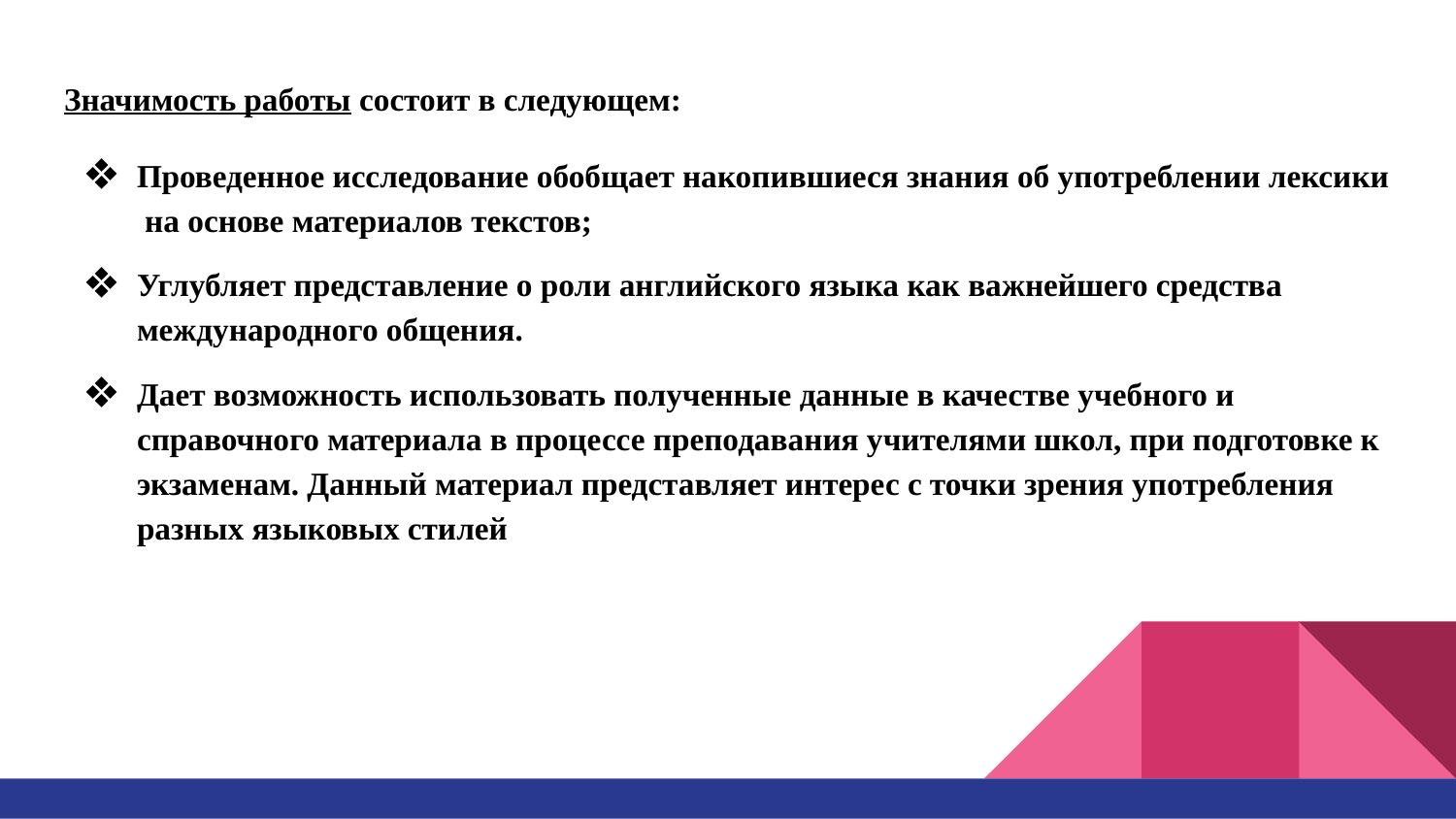

#
Значимость работы состоит в следующем:
Проведенное исследование обобщает накопившиеся знания об употреблении лексики  на основе материалов текстов;
Углубляет представление о роли английского языка как важнейшего средства международного общения.
Дает возможность использовать полученные данные в качестве учебного и справочного материала в процессе преподавания учителями школ, при подготовке к экзаменам. Данный материал представляет интерес с точки зрения употребления разных языковых стилей